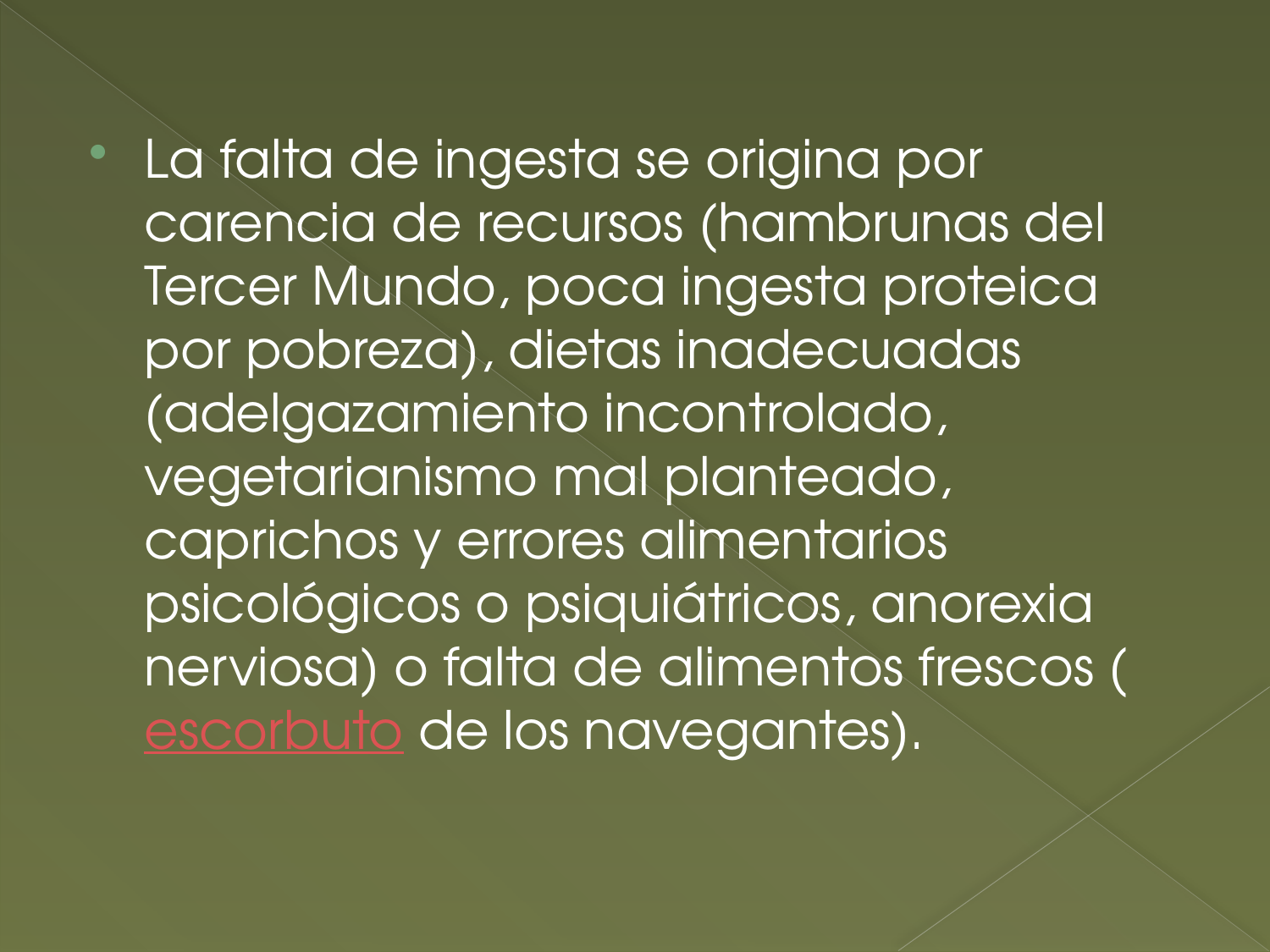

La falta de ingesta se origina por carencia de recursos (hambrunas del Tercer Mundo, poca ingesta proteica por pobreza), dietas inadecuadas (adelgazamiento incontrolado, vegetarianismo mal planteado, caprichos y errores alimentarios psicológicos o psiquiátricos, anorexia nerviosa) o falta de alimentos frescos (escorbuto de los navegantes).